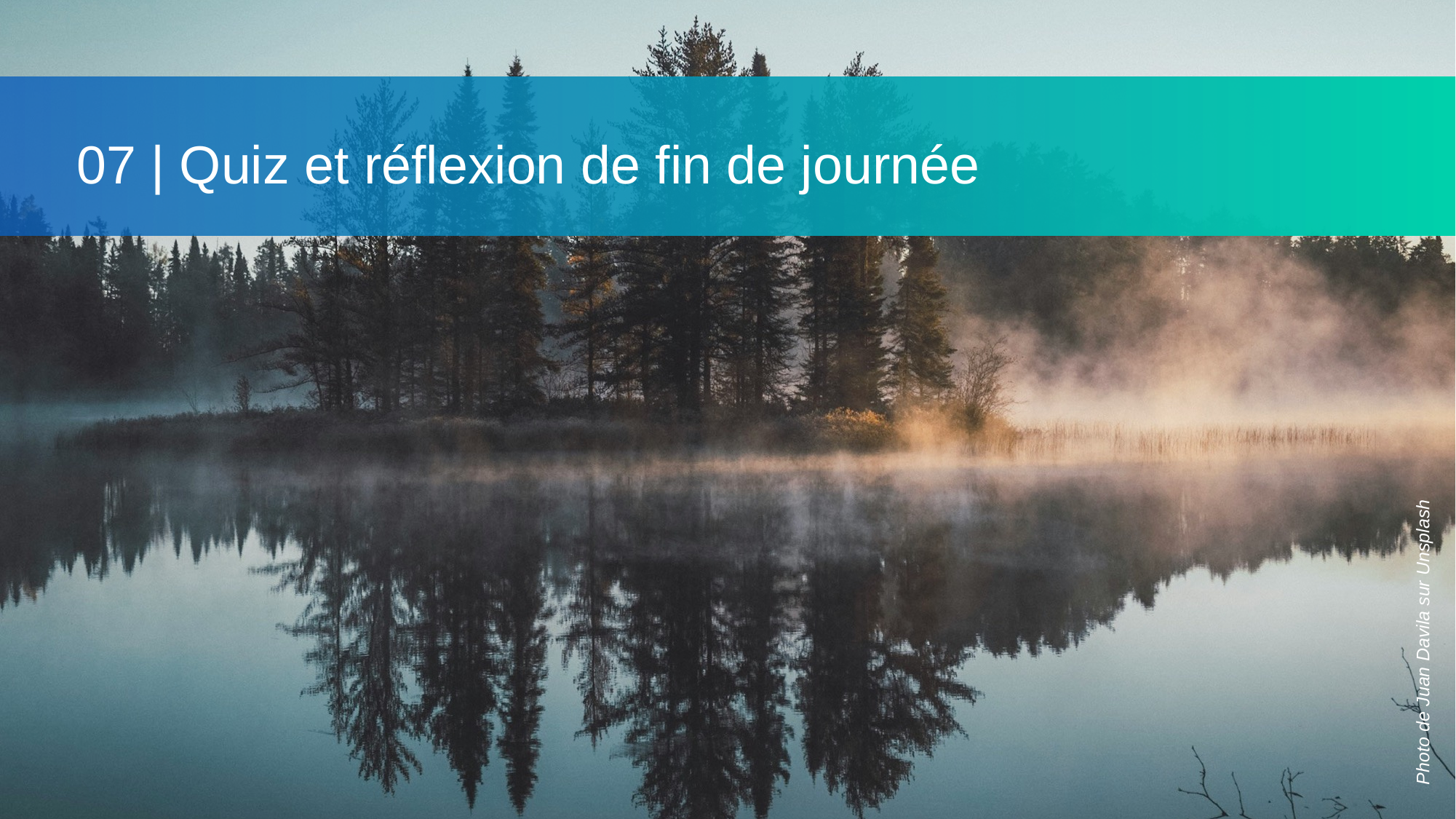

07 | Quiz et réflexion de fin de journée
Photo de Juan Davila sur Unsplash